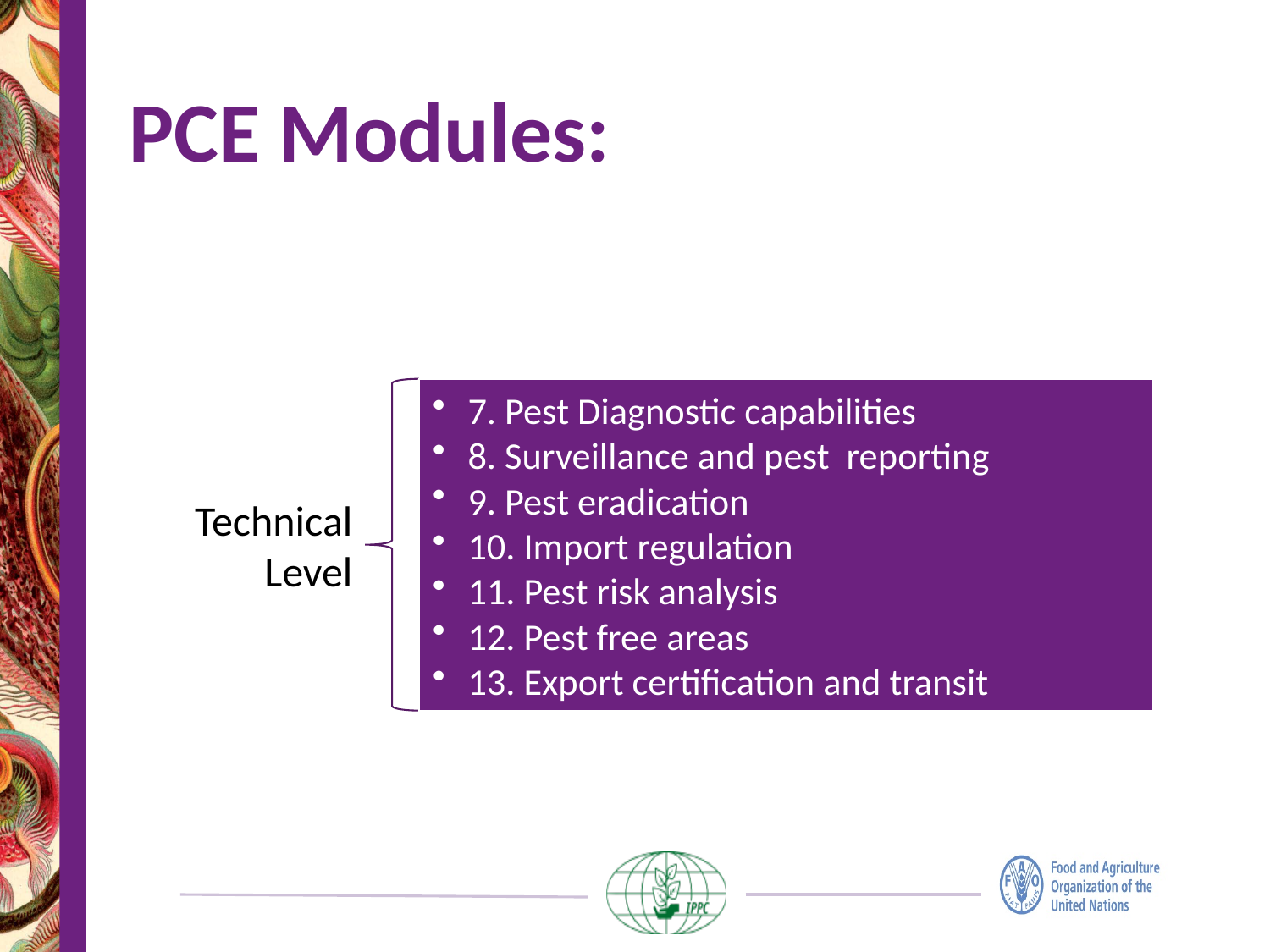

# PCE Modules:
Technical Level
7. Pest Diagnostic capabilities
8. Surveillance and pest  reporting
11. Pest risk analysis
13. Export certification and transit
9. Pest eradication
10. Import regulation
12. Pest free areas